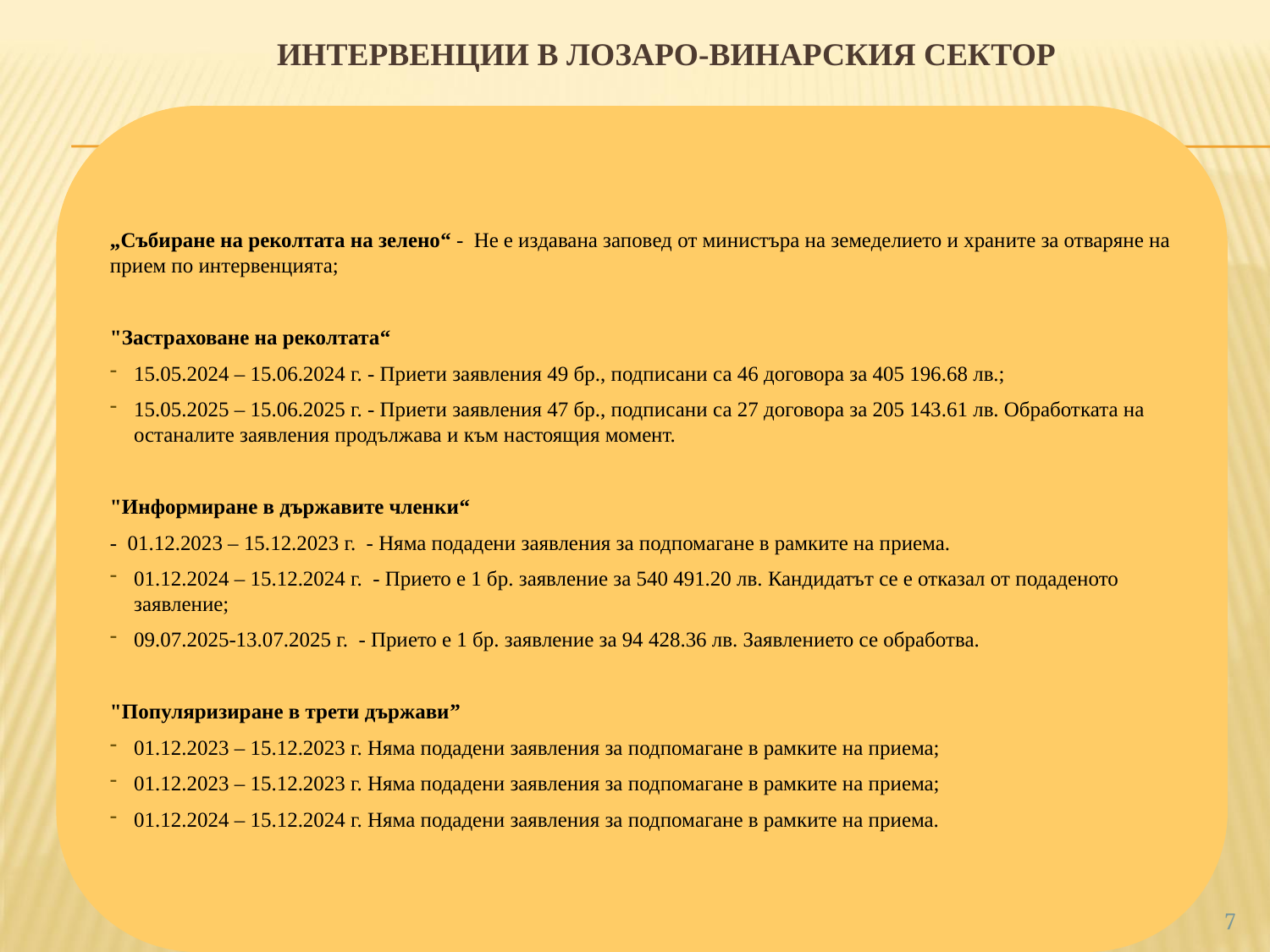

# ИНТЕРВЕНЦИИ В ЛОЗАРО-ВИНАРСКИЯ СЕКТОР
„Събиране на реколтата на зелено“ -  Не е издавана заповед от министъра на земеделието и храните за отваряне на прием по интервенцията;

"Застраховане на реколтата“
15.05.2024 – 15.06.2024 г. - Приети заявления 49 бр., подписани са 46 договора за 405 196.68 лв.;
15.05.2025 – 15.06.2025 г. - Приети заявления 47 бр., подписани са 27 договора за 205 143.61 лв. Обработката на останалите заявления продължава и към настоящия момент.

"Информиране в държавите членки“
-  01.12.2023 – 15.12.2023 г.  - Няма подадени заявления за подпомагане в рамките на приема.
01.12.2024 – 15.12.2024 г.  - Прието е 1 бр. заявление за 540 491.20 лв. Кандидатът се е отказал от подаденото заявление;
09.07.2025-13.07.2025 г.  - Прието е 1 бр. заявление за 94 428.36 лв. Заявлението се обработва.

"Популяризиране в трети държави”
01.12.2023 – 15.12.2023 г. Няма подадени заявления за подпомагане в рамките на приема;
01.12.2023 – 15.12.2023 г. Няма подадени заявления за подпомагане в рамките на приема;
01.12.2024 – 15.12.2024 г. Няма подадени заявления за подпомагане в рамките на приема.
7